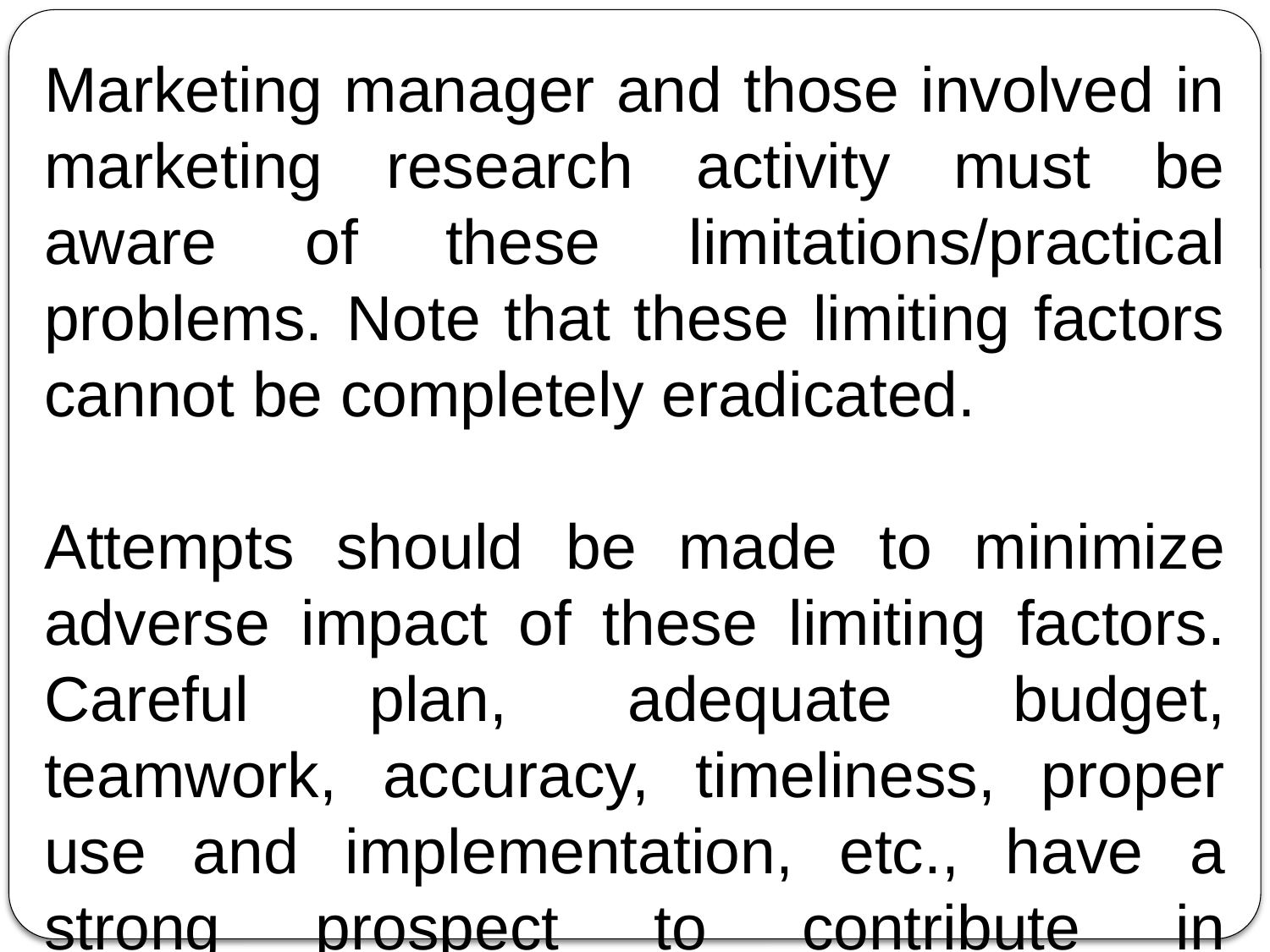

Marketing manager and those involved in marketing research activity must be aware of these limitations/practical problems. Note that these limiting factors cannot be completely eradicated.

Attempts should be made to minimize adverse impact of these limiting factors. Careful plan, adequate budget, teamwork, accuracy, timeliness, proper use and implementation, etc., have a strong prospect to contribute in successful marketing research